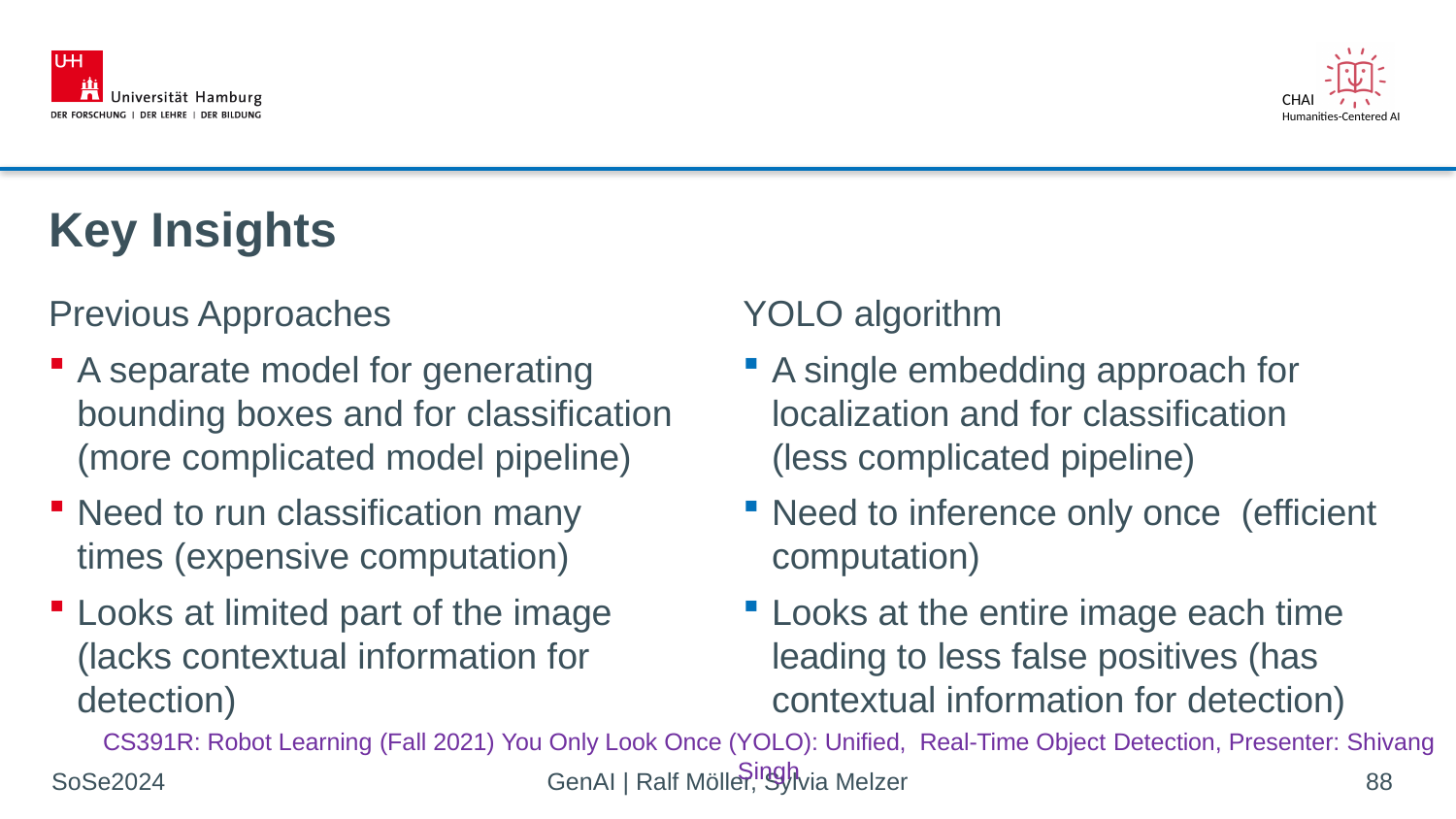

# Key Insights
Previous Approaches
A separate model for generating  bounding boxes and for classification  (more complicated model pipeline)
Need to run classification many  times (expensive computation)
Looks at limited part of the image  (lacks contextual information for detection)

YOLO algorithm
A single embedding approach for  localization and for classification  (less complicated pipeline)
Need to inference only once  (efficient computation)
Looks at the entire image each time  leading to less false positives (has  contextual information for detection)

CS391R: Robot Learning (Fall 2021) You Only Look Once (YOLO): Unified,  Real-Time Object Detection, Presenter: Shivang Singh
SoSe2024
GenAI | Ralf Möller, Sylvia Melzer
88